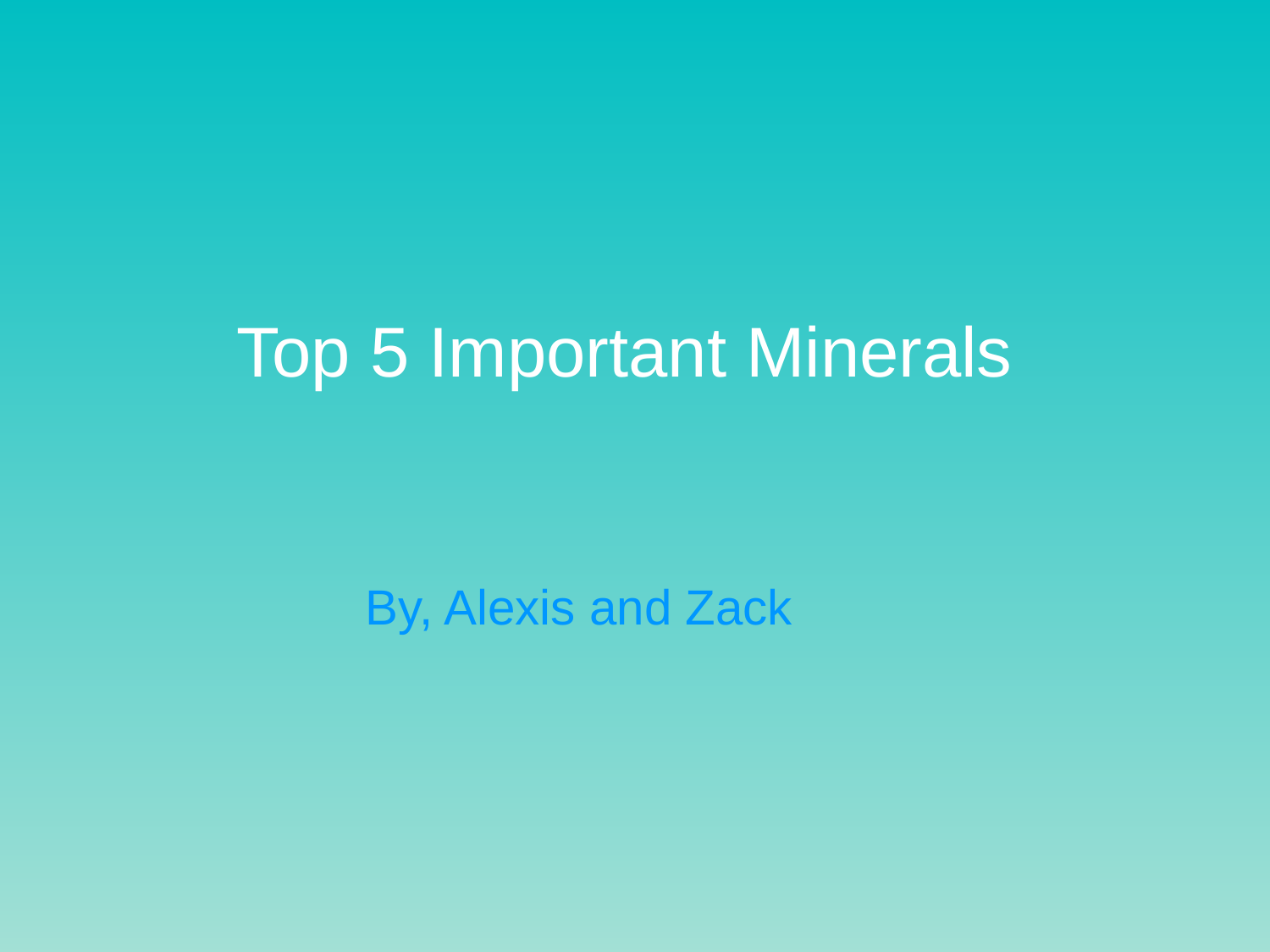

# Top 5 Important Minerals
By, Alexis and Zack